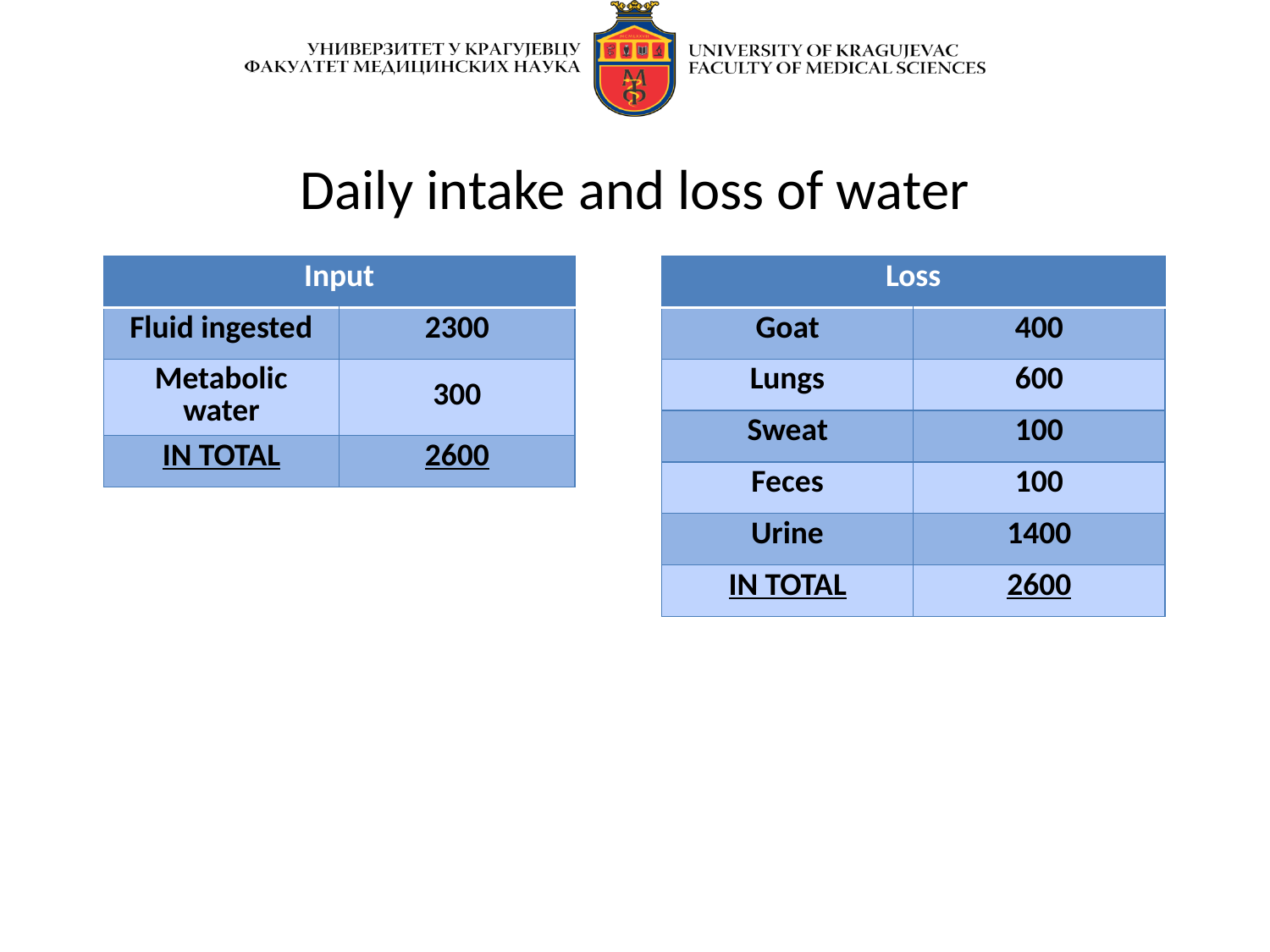

# Daily intake and loss of water
| Input |  |
| --- | --- |
| Fluid ingested | 2300 |
| Metabolic water | 300 |
| IN TOTAL | 2600 |
| Loss |  |
| --- | --- |
| Goat | 400 |
| Lungs | 600 |
| Sweat | 100 |
| Feces | 100 |
| Urine | 1400 |
| IN TOTAL | 2600 |